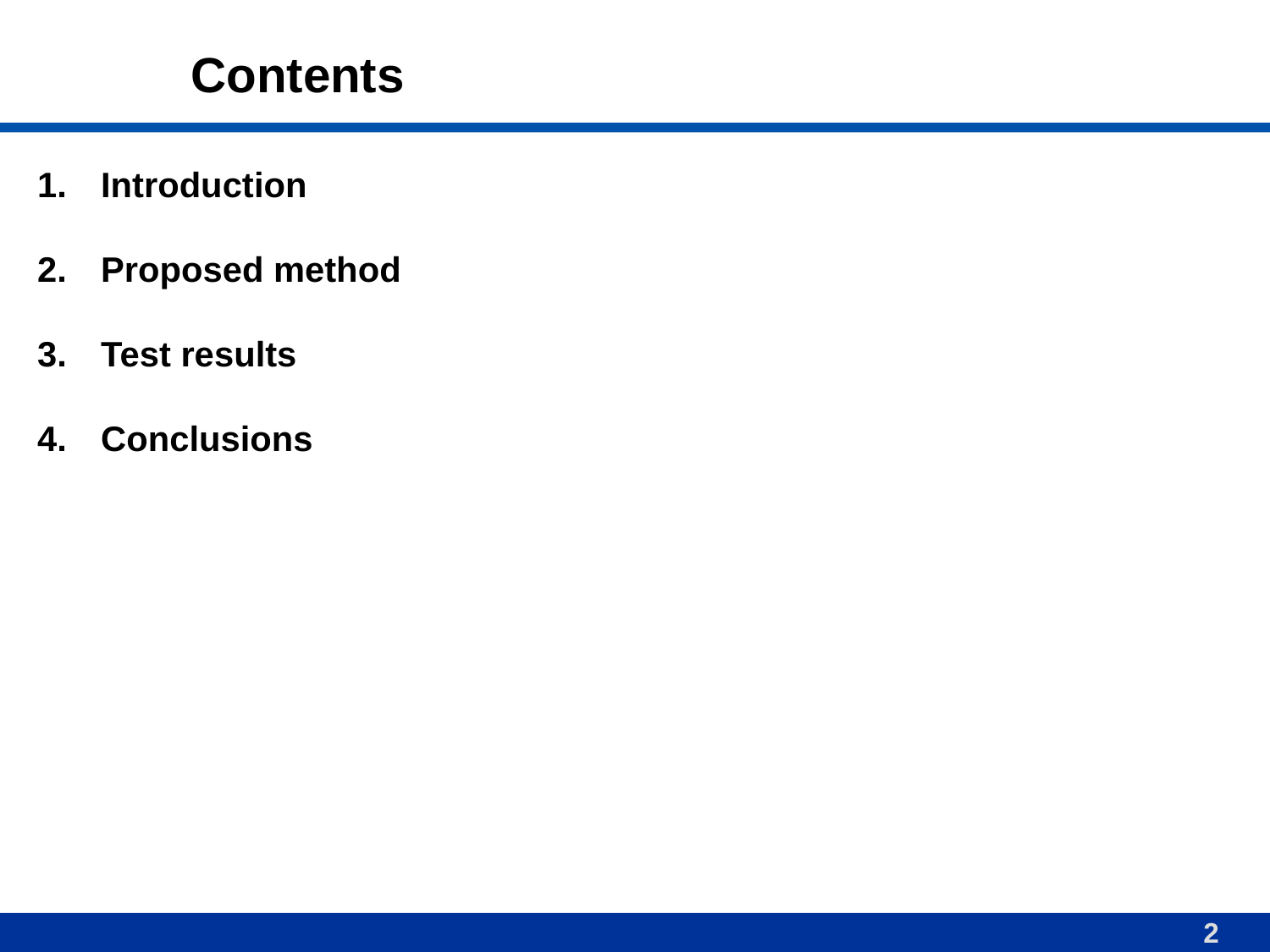

# Contents
Introduction

Proposed method

Test results

Conclusions
2